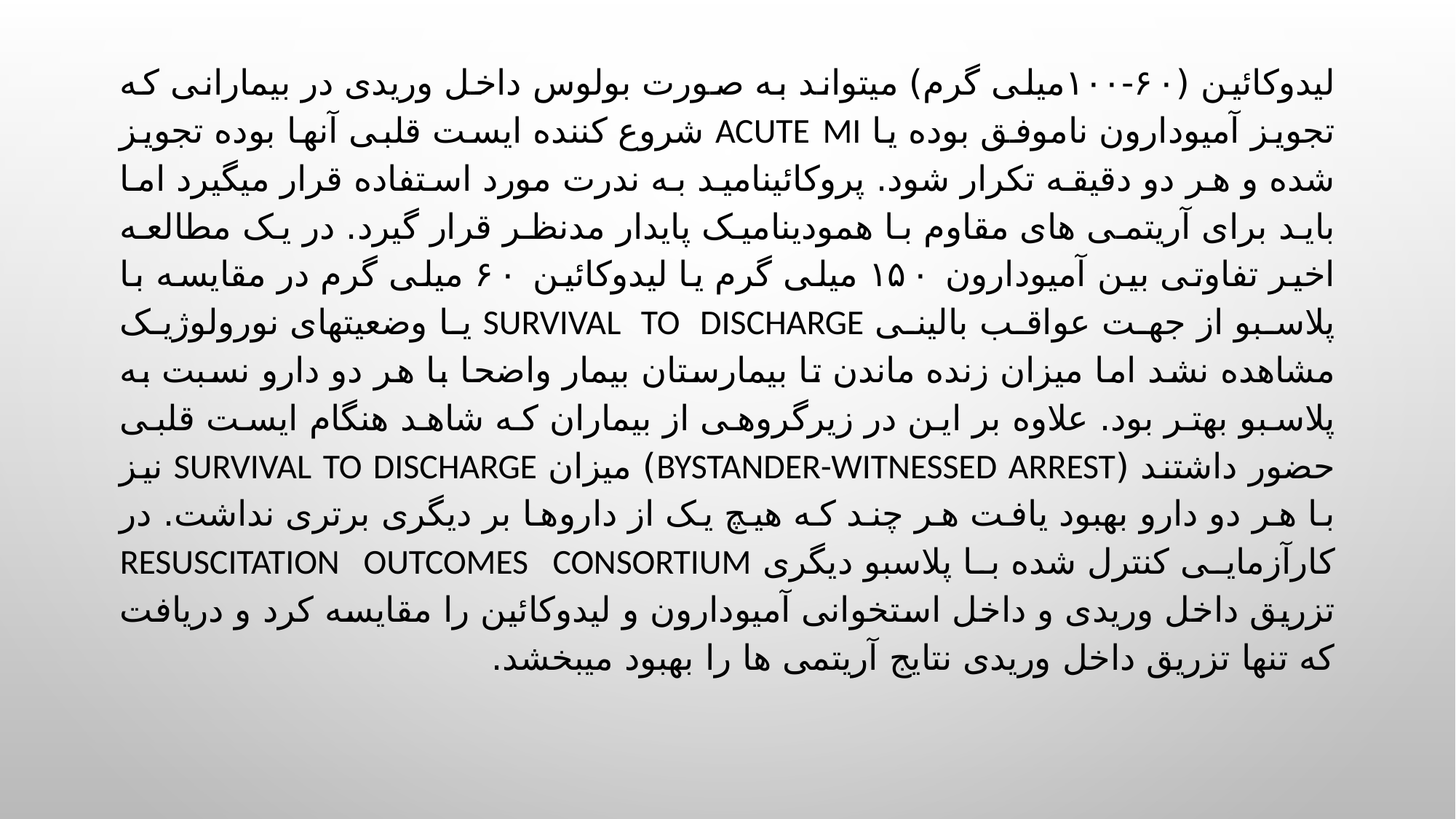

لیدوکائین (۶۰-۱۰۰میلی گرم) میتواند به صورت بولوس داخل وریدی در بیمارانی که تجویز آمیودارون ناموفق بوده یا acute MI شروع کننده ایست قلبی آنها بوده تجویز شده و هر دو دقیقه تکرار شود. پروکائینامید به ندرت مورد استفاده قرار میگیرد اما باید برای آریتمی های مقاوم با همودینامیک پایدار مدنظر قرار گیرد. در یک مطالعه اخیر تفاوتی بین آمیودارون ۱۵۰ میلی گرم یا لیدوکائین ۶۰ میلی گرم در مقایسه با پلاسبو از جهت عواقب بالینی survival to discharge یا وضعیتهای نورولوژیک مشاهده نشد اما میزان زنده ماندن تا بیمارستان بیمار واضحا با هر دو دارو نسبت به پلاسبو بهتر بود. علاوه بر این در زیرگروهی از بیماران که شاهد هنگام ایست قلبی حضور داشتند (bystander-witnessed arrest) میزان survival to discharge نیز با هر دو دارو بهبود یافت هر چند که هیچ یک از داروها بر دیگری برتری نداشت. در کارآزمایی کنترل شده با پلاسبو دیگری Resuscitation Outcomes Consortium تزریق داخل وریدی و داخل استخوانی آمیودارون و لیدوکائین را مقایسه کرد و دریافت که تنها تزریق داخل وریدی نتایج آریتمی ها را بهبود میبخشد.

#